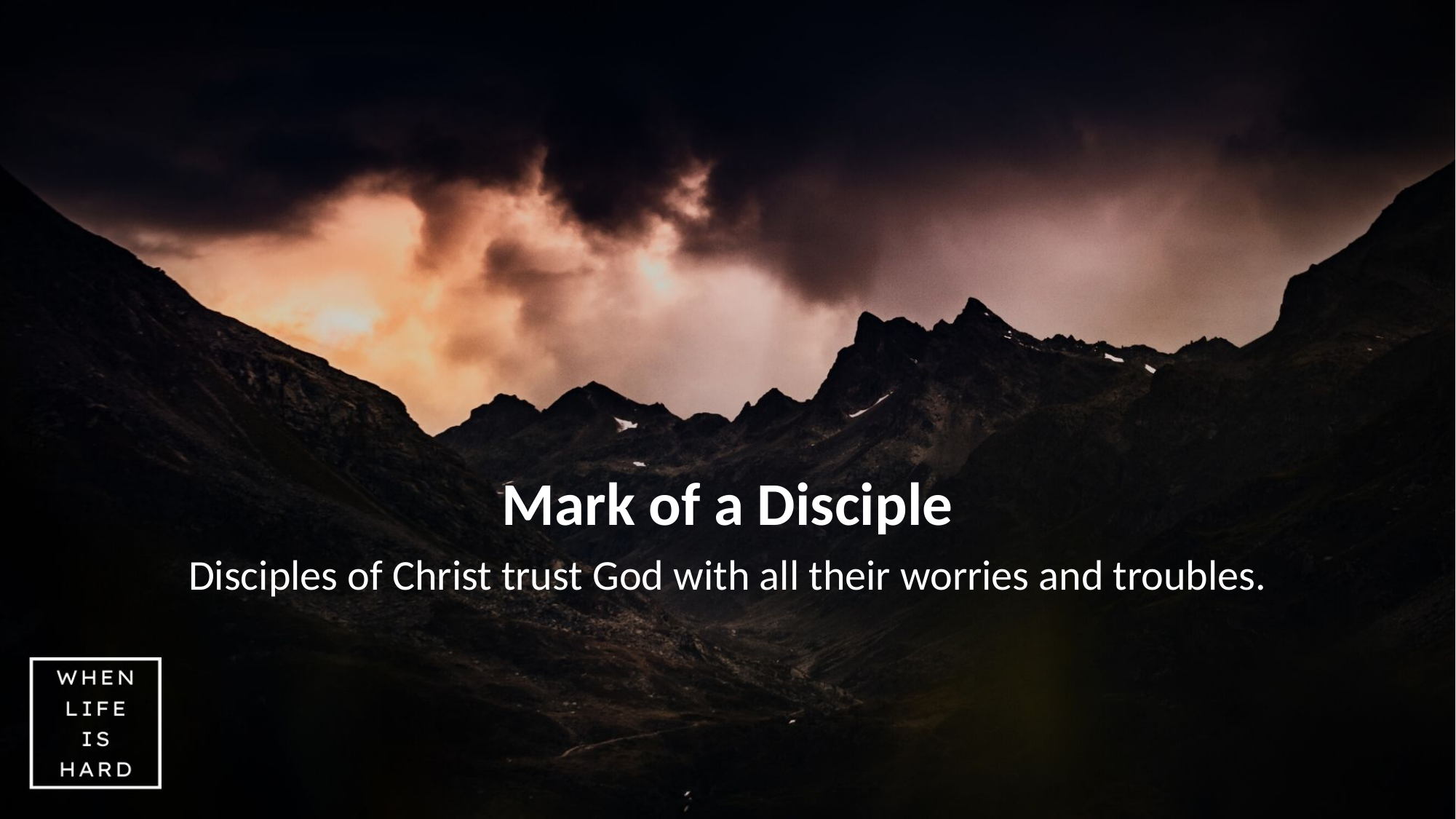

Mark of a Disciple
Disciples of Christ trust God with all their worries and troubles.